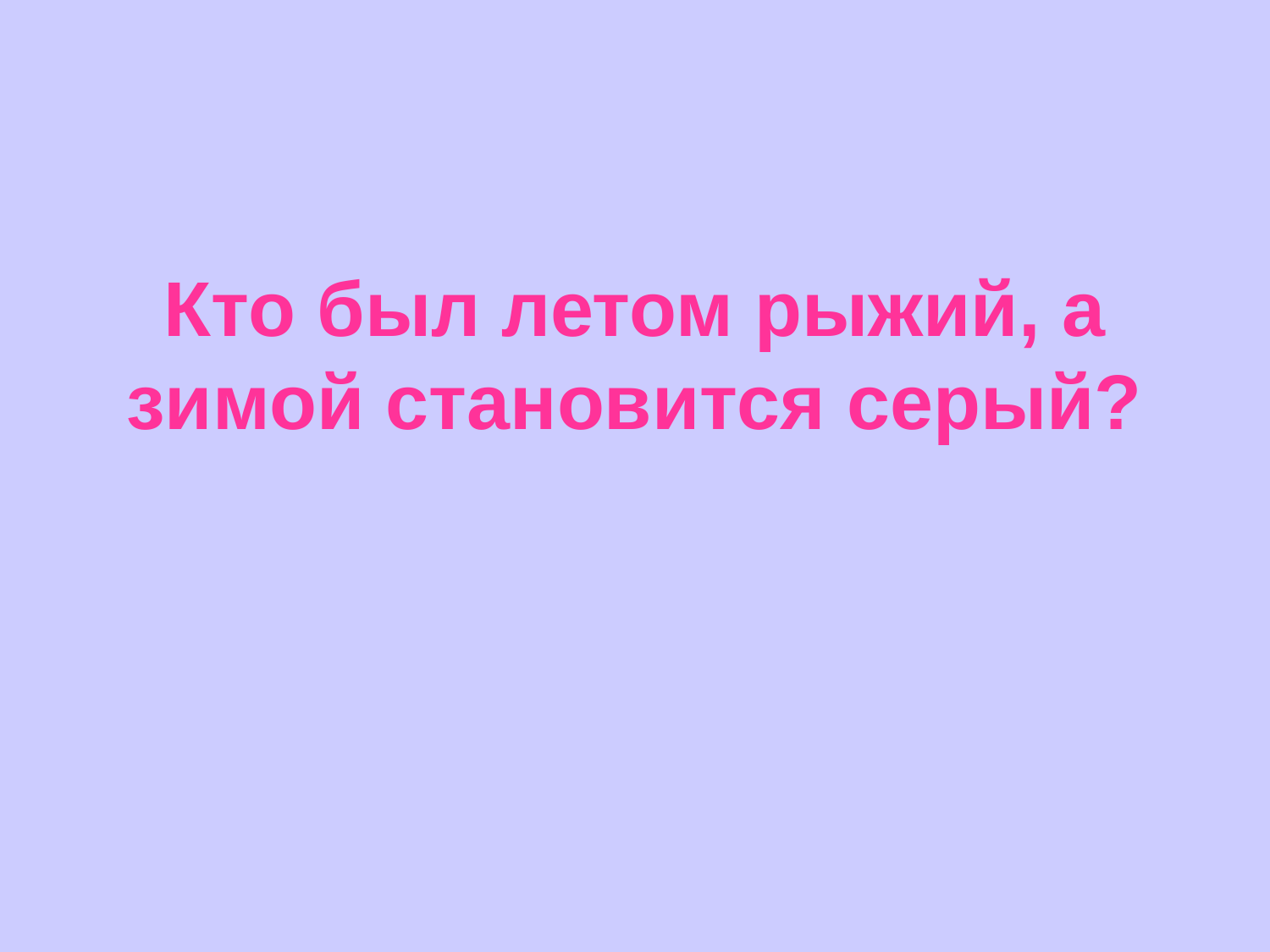

# Кто был летом рыжий, а зимой становится серый?